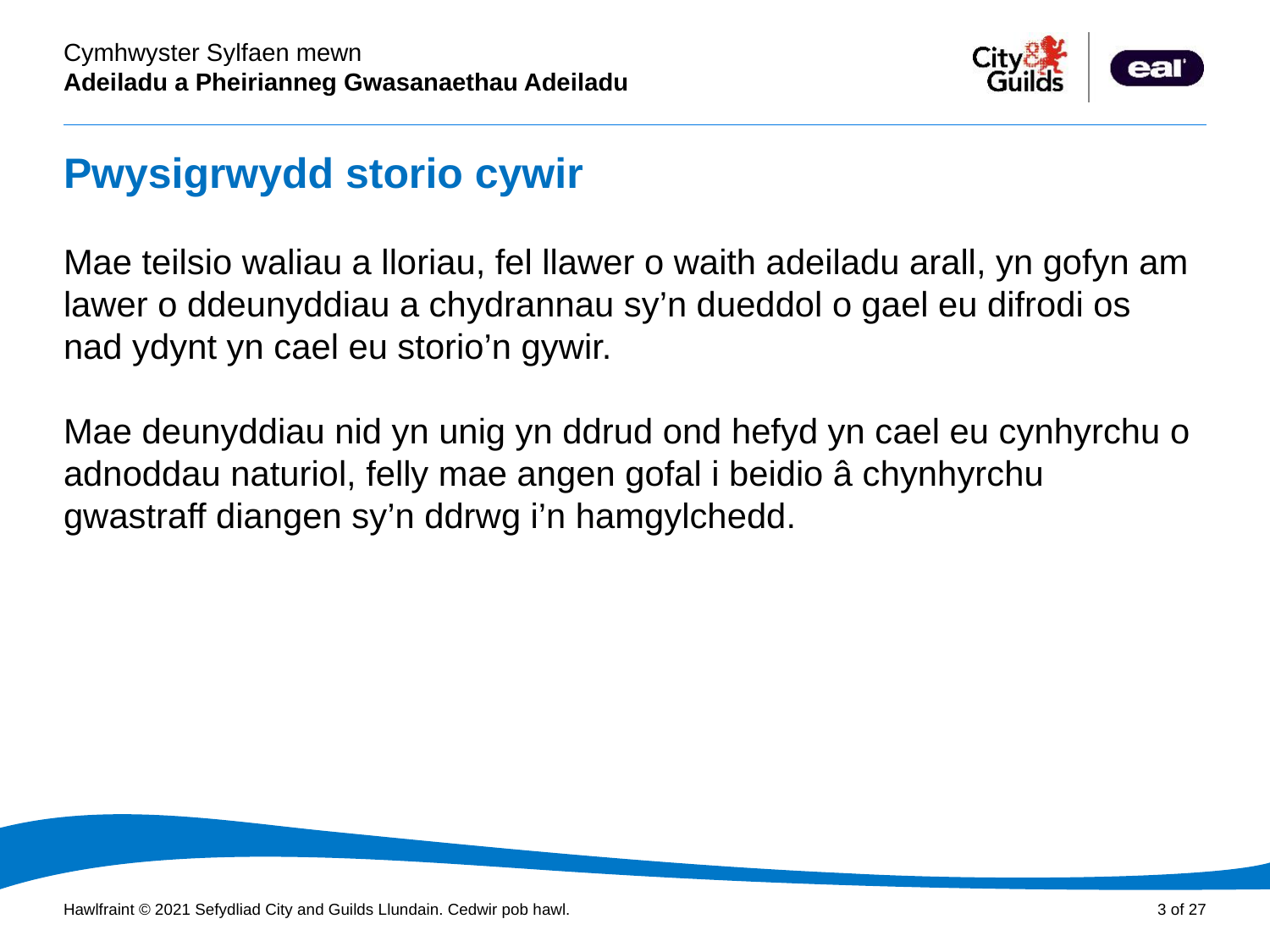

# Pwysigrwydd storio cywir Mae teilsio waliau a lloriau, fel llawer o waith adeiladu arall, yn gofyn am lawer o ddeunyddiau a chydrannau sy’n dueddol o gael eu difrodi os nad ydynt yn cael eu storio’n gywir. Mae deunyddiau nid yn unig yn ddrud ond hefyd yn cael eu cynhyrchu o adnoddau naturiol, felly mae angen gofal i beidio â chynhyrchu gwastraff diangen sy’n ddrwg i’n hamgylchedd.

Cyflwyniad PowerPoint